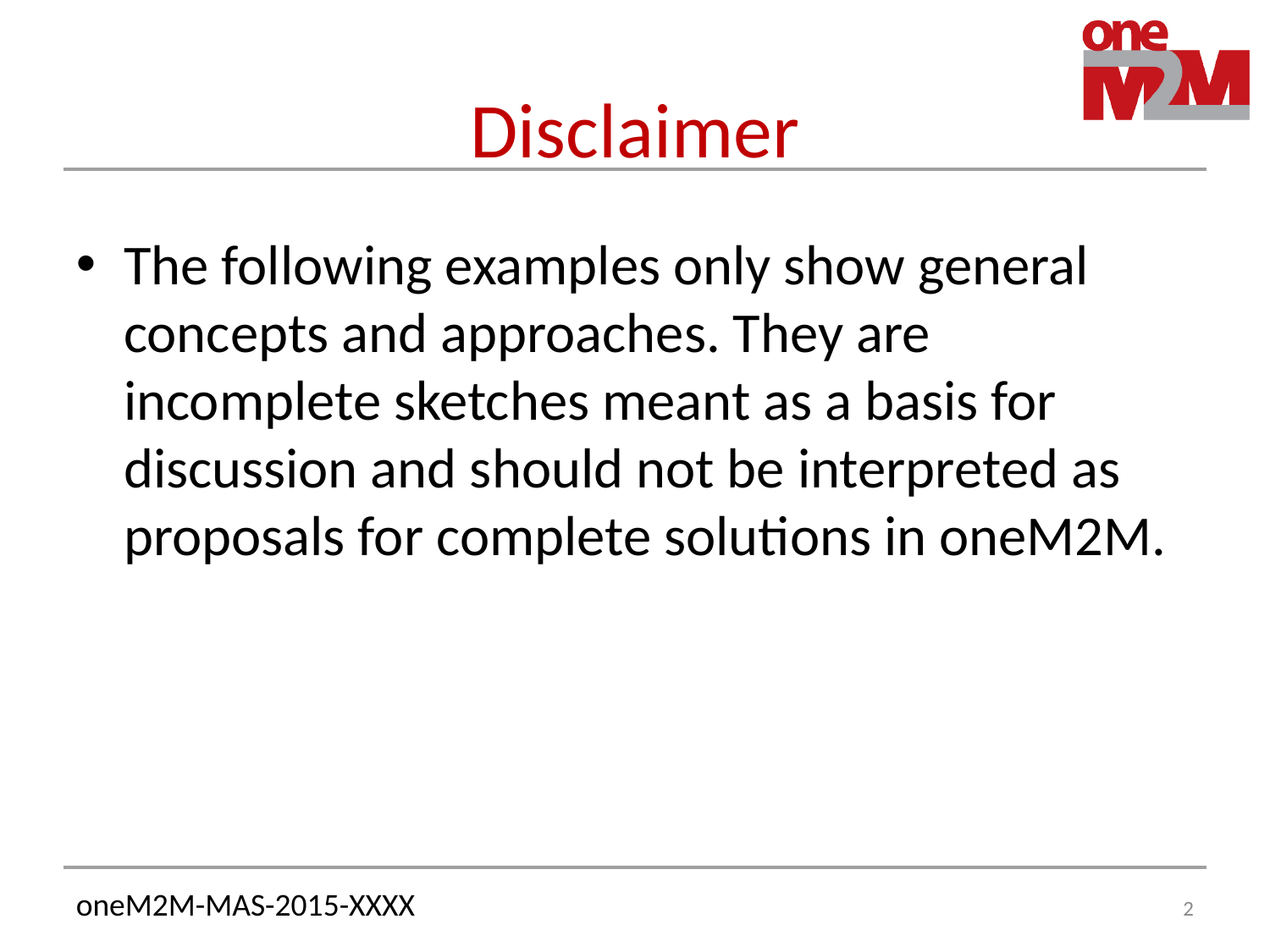

# Disclaimer
The following examples only show general concepts and approaches. They are incomplete sketches meant as a basis for discussion and should not be interpreted as proposals for complete solutions in oneM2M.
2